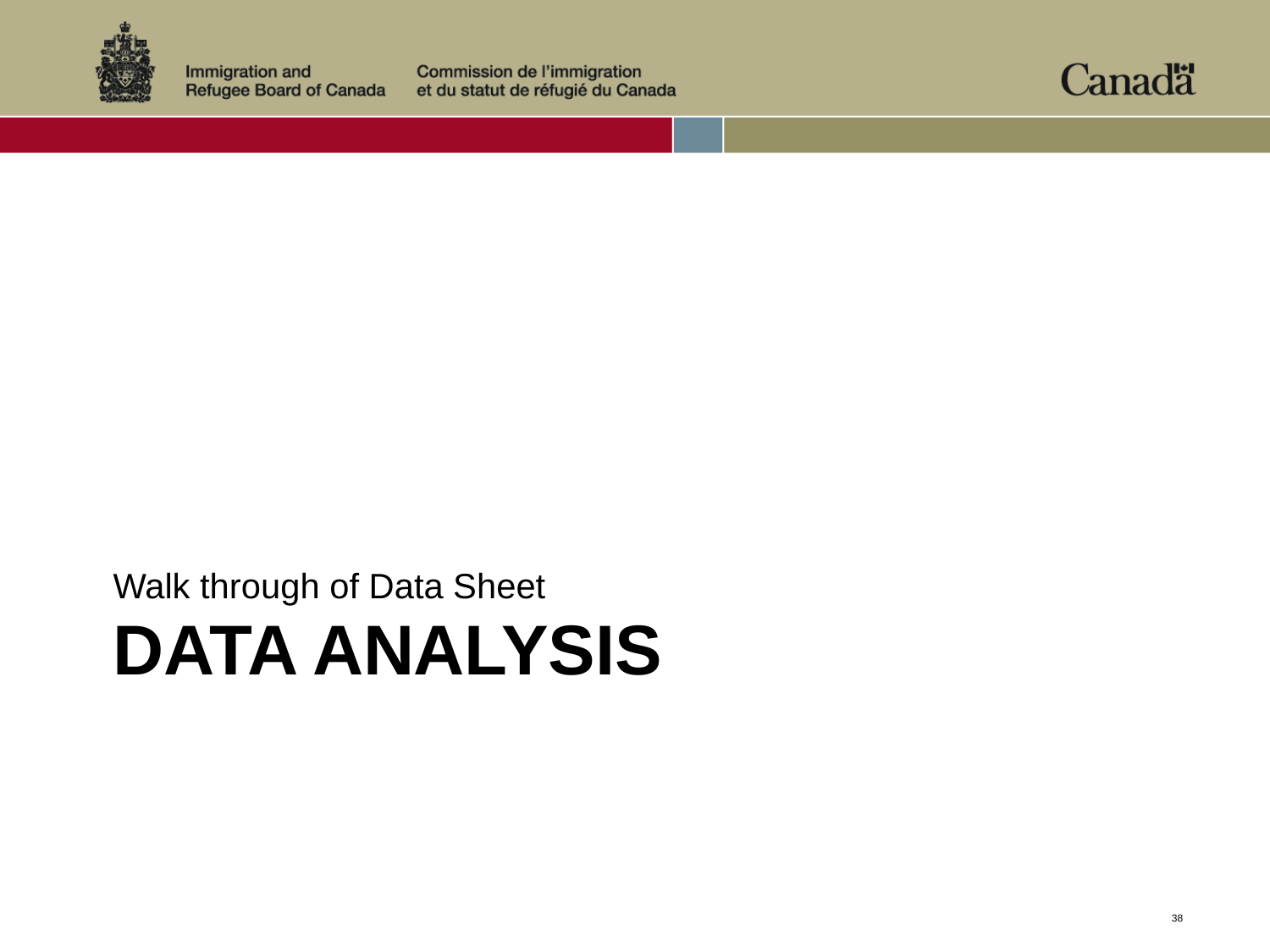

Walk through of Data Sheet
# Data Analysis
38